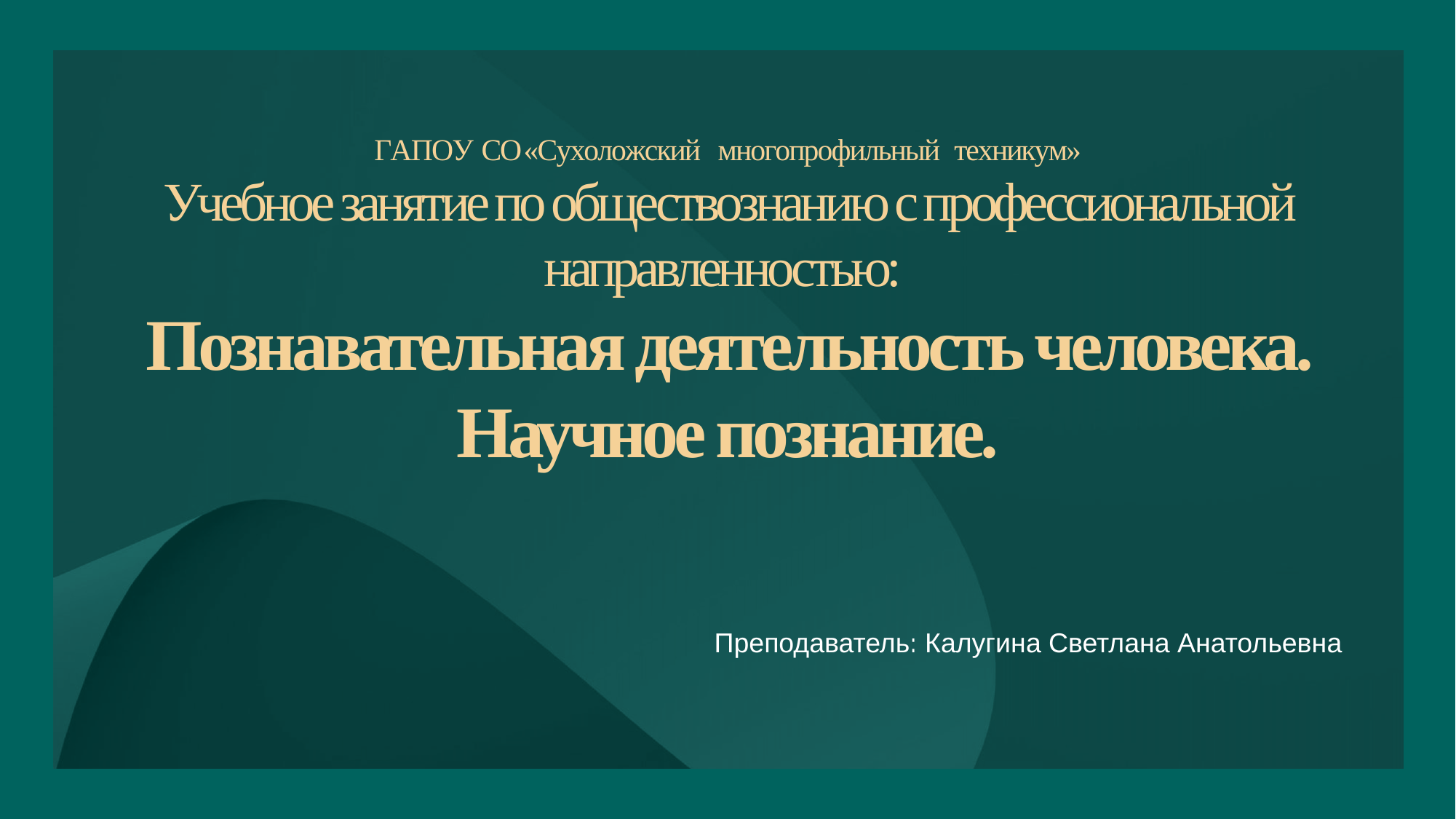

# Г А П О У    С О  « С у х о л о ж с к и й       м н о г о п р о ф и л ь н ы й      т е х н и к у м » Учебное занятие по обществознанию с профессиональной направленностью: Познавательная деятельность человека. Научное познание.
Преподаватель: Калугина Светлана Анатольевна